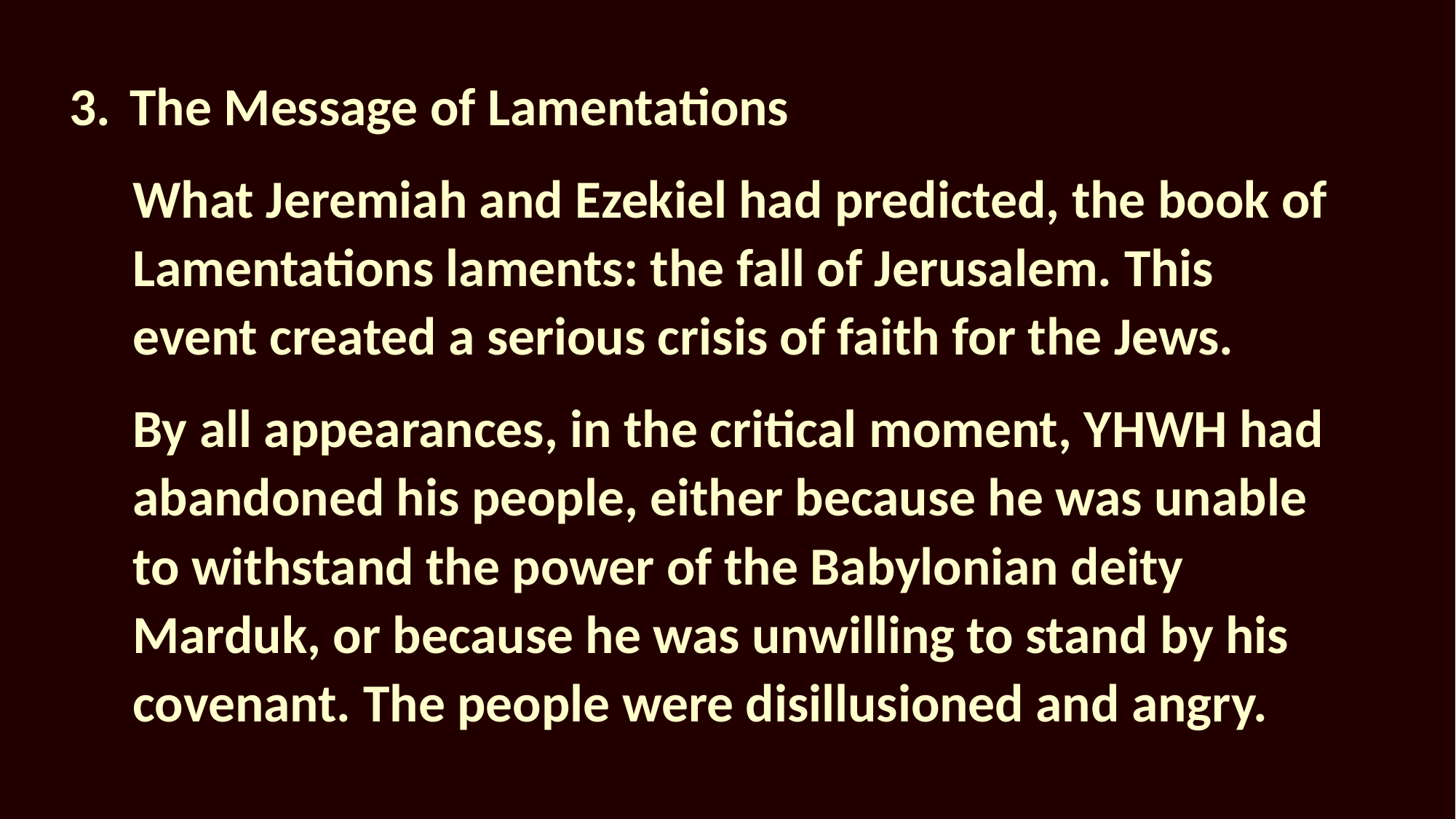

The Message of Lamentations
What Jeremiah and Ezekiel had predicted, the book of Lamentations laments: the fall of Jerusalem. This event created a serious crisis of faith for the Jews.
By all appearances, in the critical moment, YHWH had abandoned his people, either because he was unable to withstand the power of the Babylonian deity Marduk, or because he was unwilling to stand by his covenant. The people were disillusioned and angry.